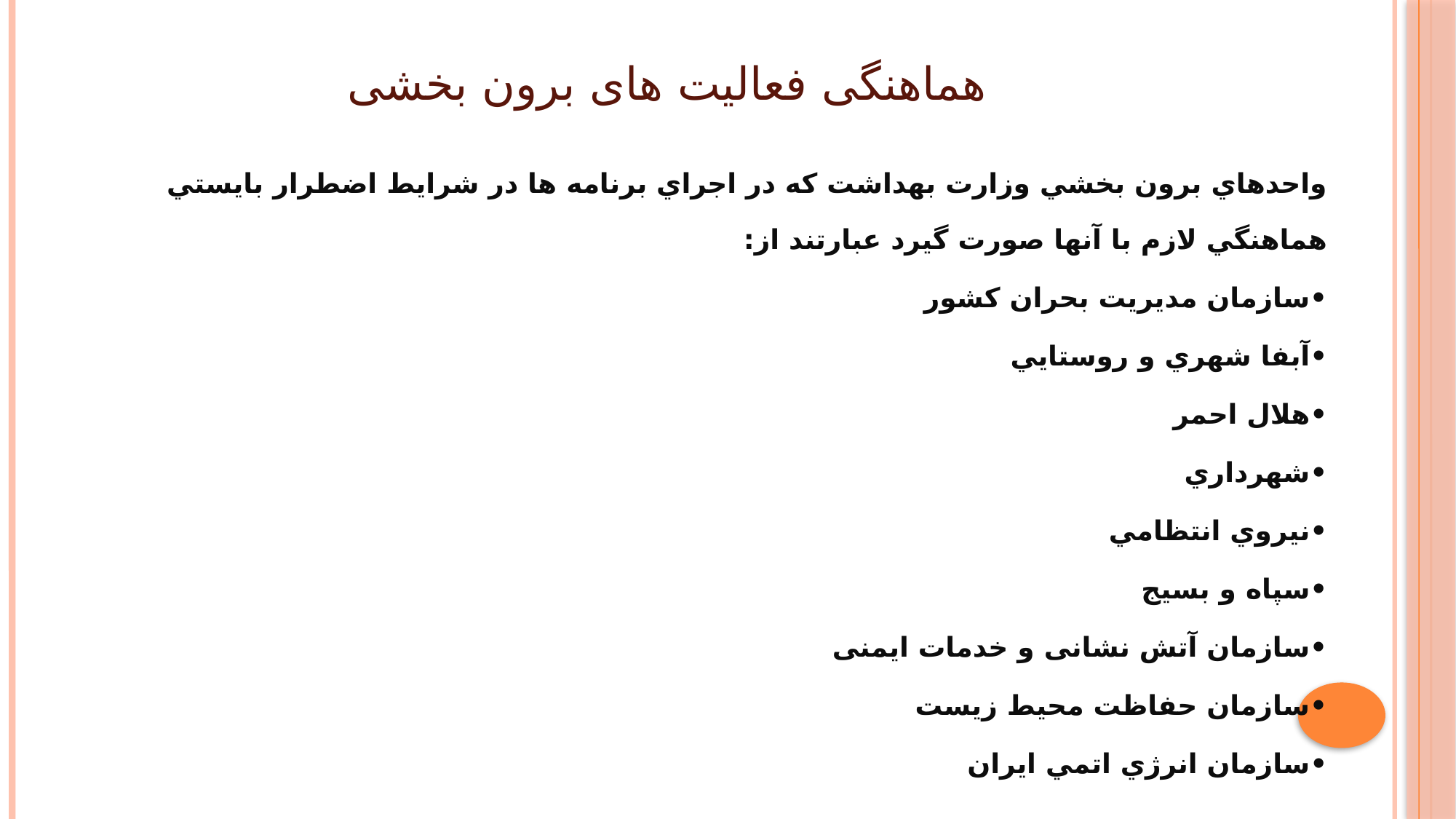

# هماهنگی فعالیت های برون بخشی
واحدهاي برون بخشي وزارت بهداشت كه در اجراي برنامه ها در شرايط اضطرار بايستي هماهنگي لازم با آنها صورت گيرد عبارتند از:
•سازمان مديريت بحران كشور
•آبفا شهري و روستايي
•هلال احمر
•شهرداري
•نيروي انتظامي
•سپاه و بسيج
•سازمان آتش نشانی و خدمات ایمنی
•سازمان حفاظت محیط زیست
•سازمان انرژي اتمي ايران